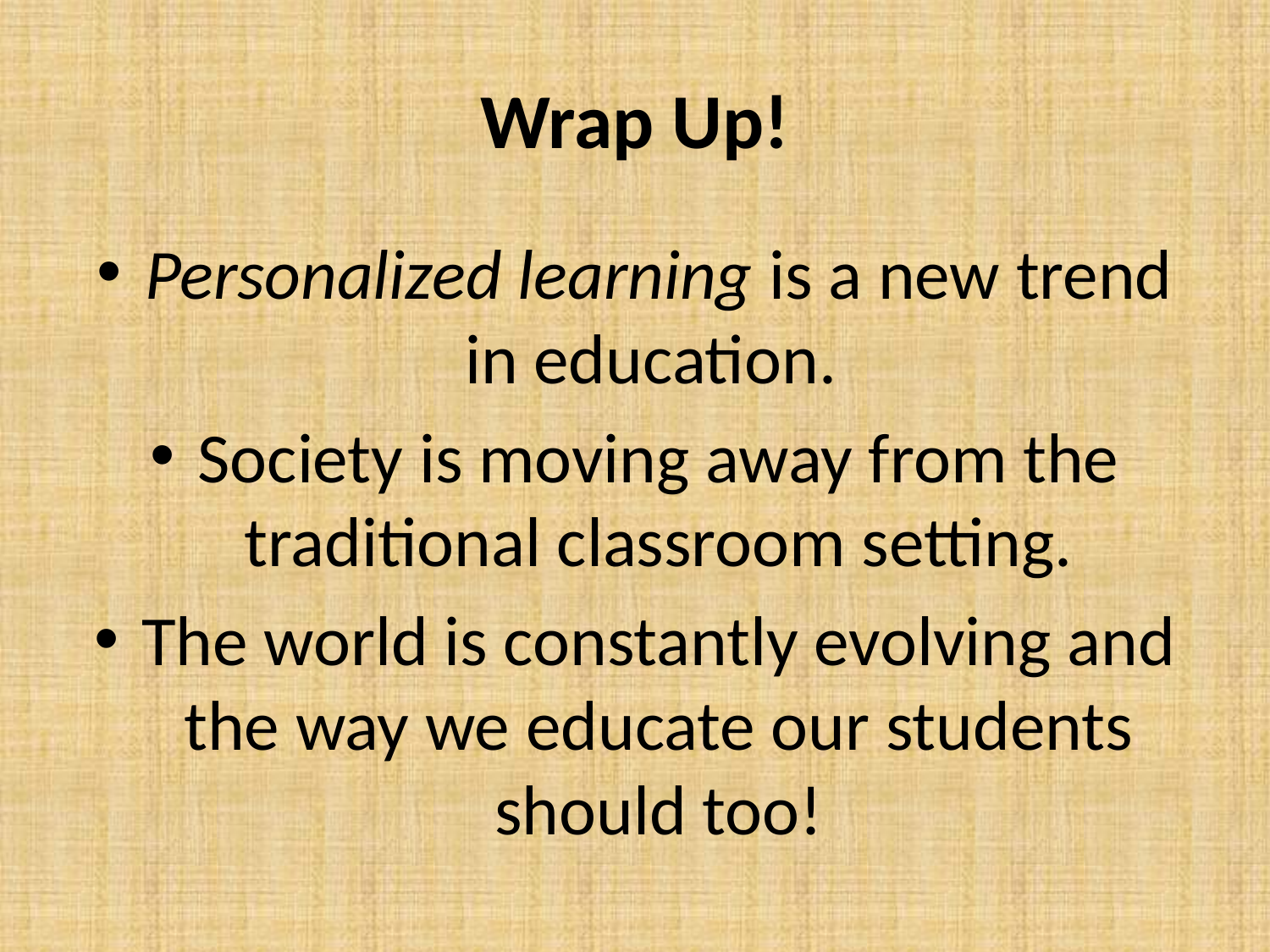

# Wrap Up!
Personalized learning is a new trend in education.
Society is moving away from the traditional classroom setting.
The world is constantly evolving and the way we educate our students should too!